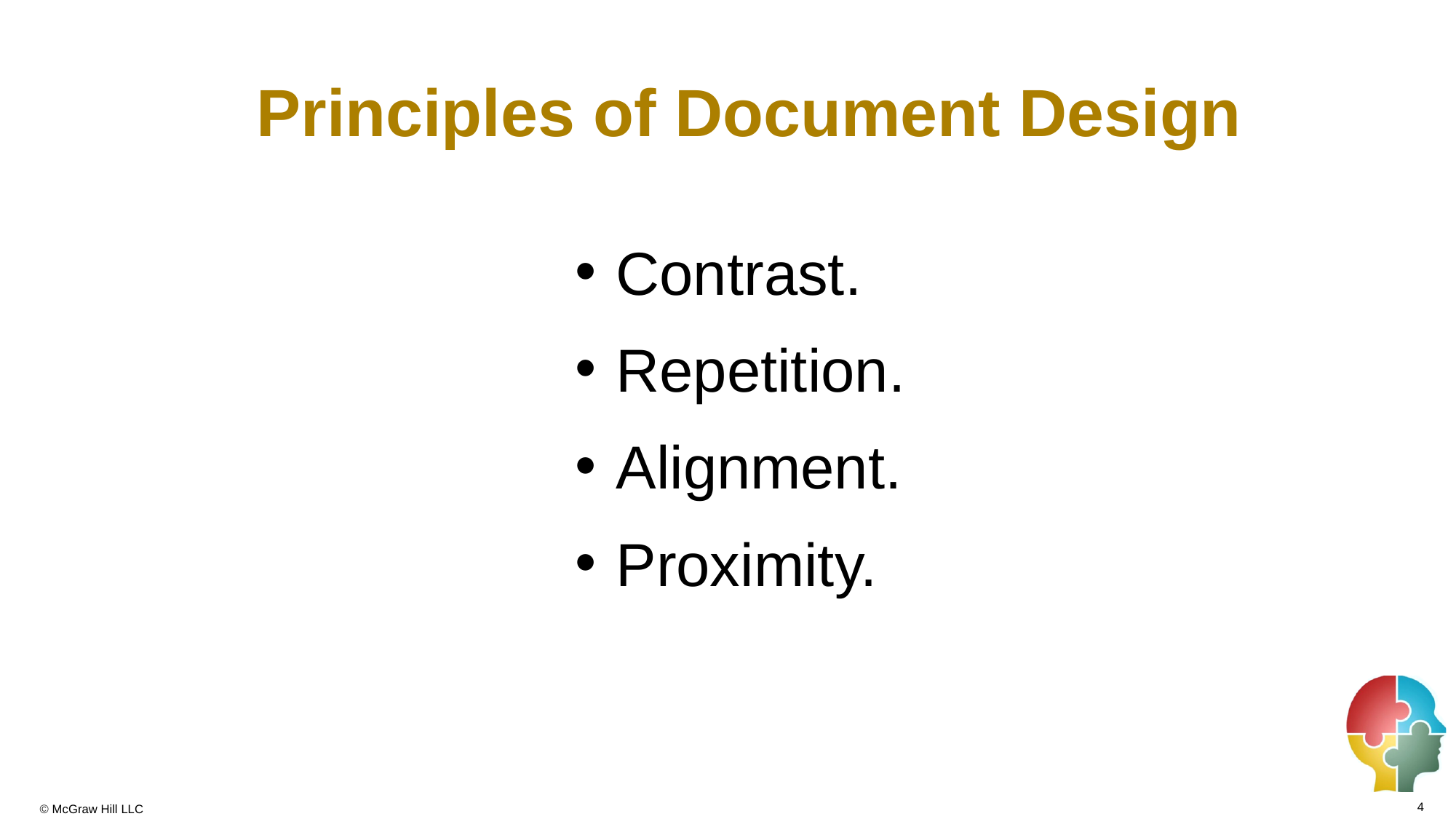

# Principles of Document Design
Contrast.
Repetition.
Alignment.
Proximity.
4